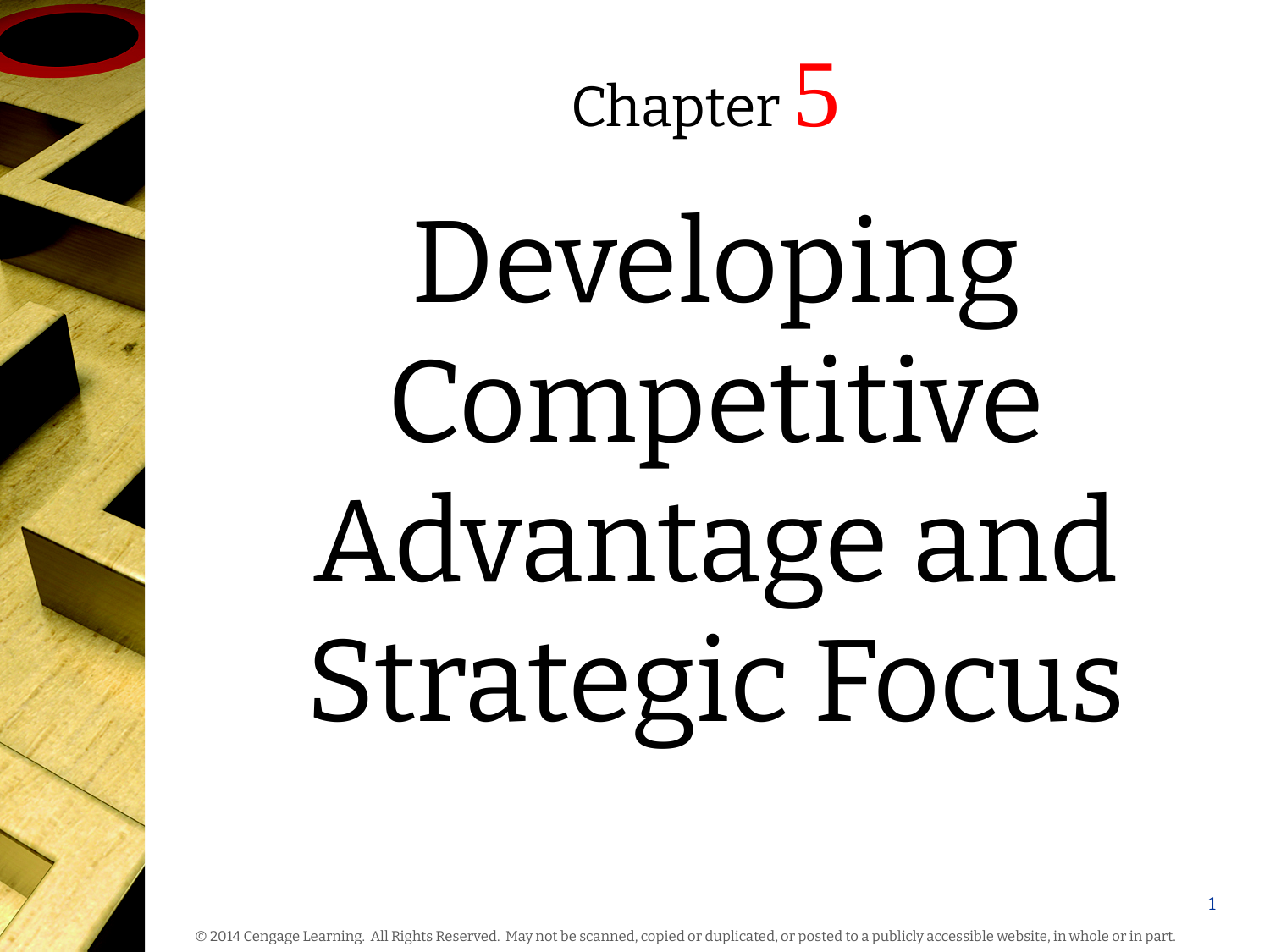

# Chapter 5
Developing Competitive Advantage and Strategic Focus
1